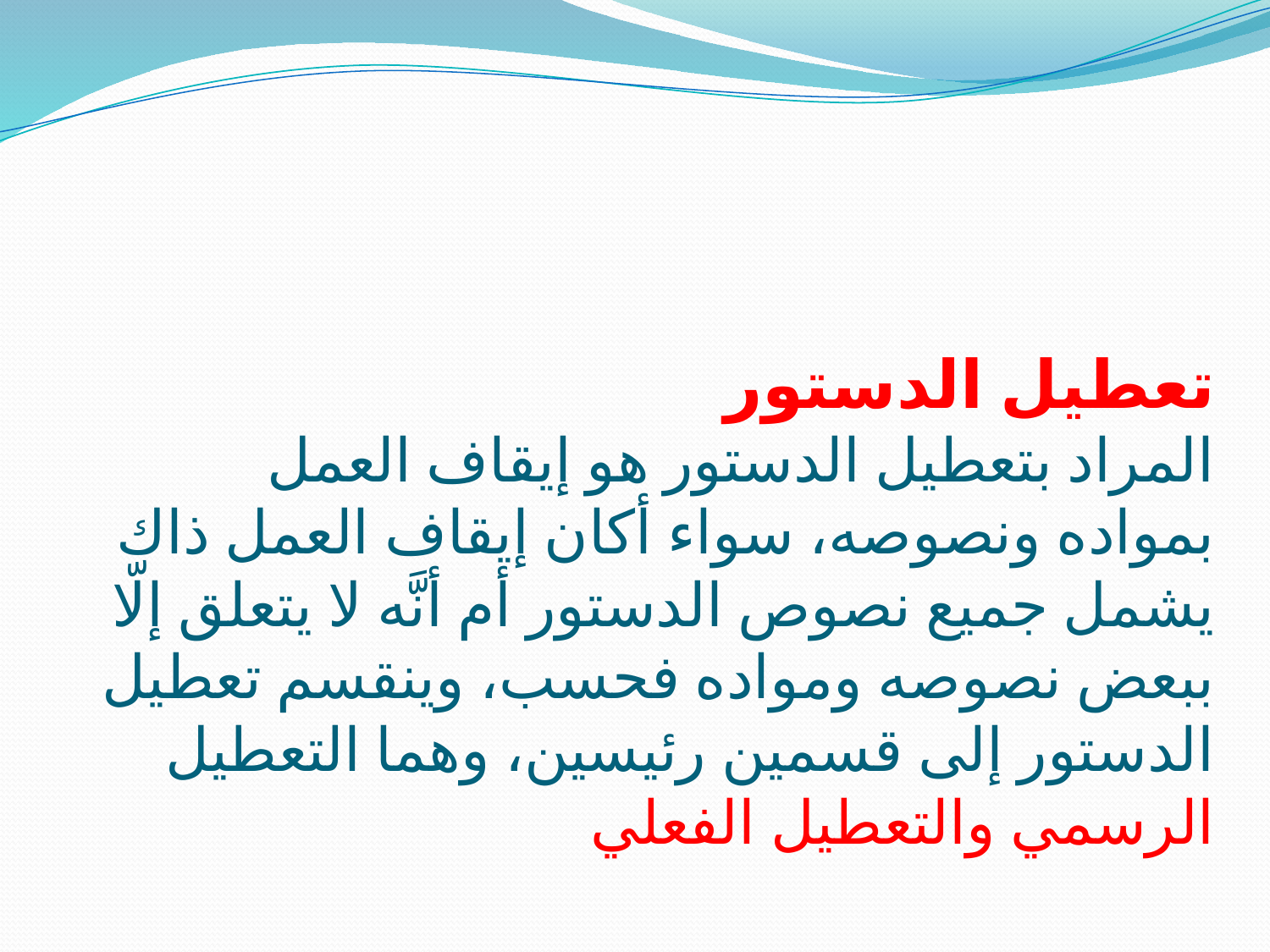

# تعطيل الدستور المراد بتعطيل الدستور هو إيقاف العمل بمواده ونصوصه، سواء أكان إيقاف العمل ذاك يشمل جميع نصوص الدستور أم أنَّه لا يتعلق إلّا ببعض نصوصه ومواده فحسب، وينقسم تعطيل الدستور إلى قسمين رئيسين، وهما التعطيل الرسمي والتعطيل الفعلي